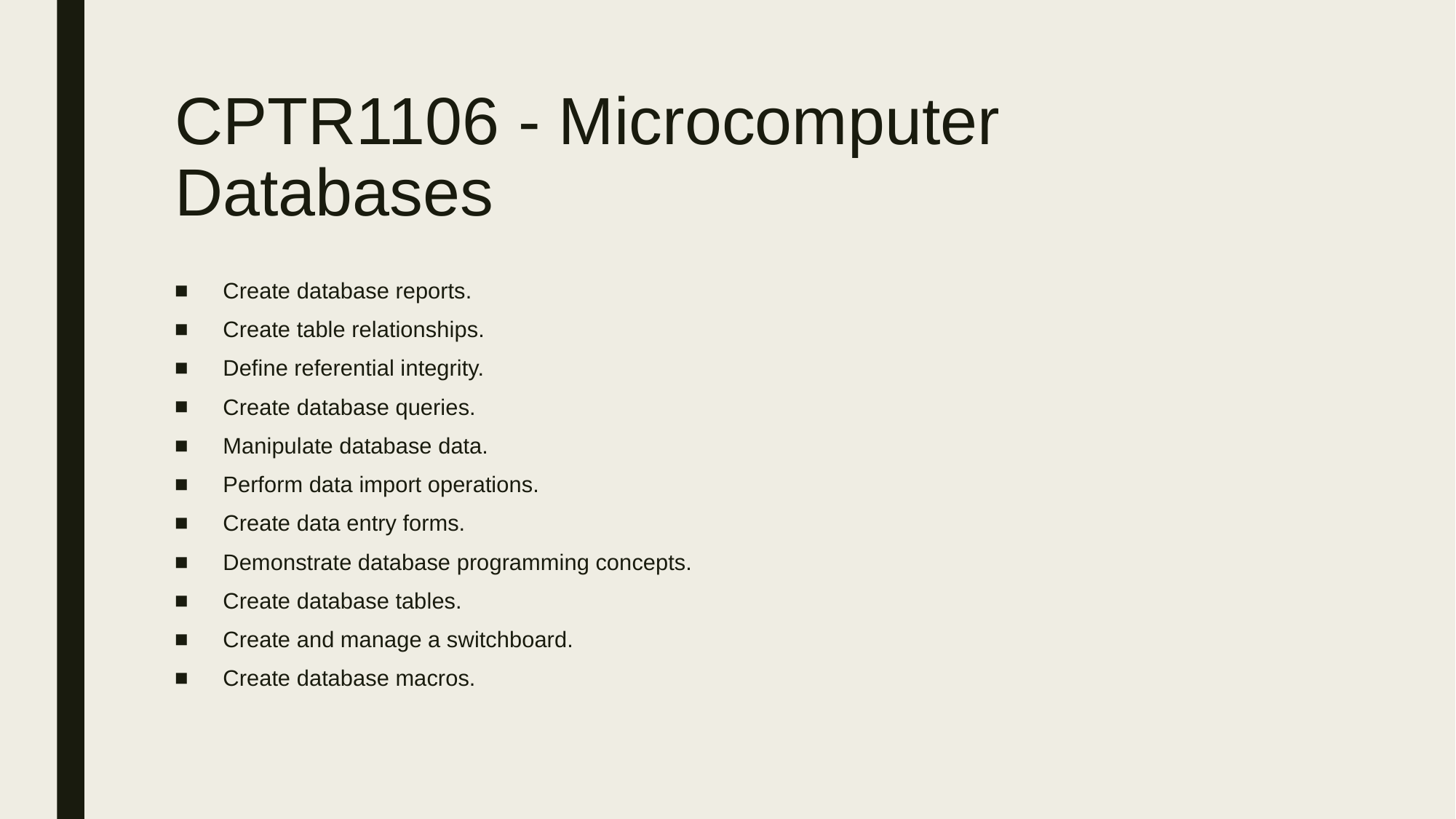

# CPTR1106 - Microcomputer Databases
Create database reports.
Create table relationships.
Define referential integrity.
Create database queries.
Manipulate database data.
Perform data import operations.
Create data entry forms.
Demonstrate database programming concepts.
Create database tables.
Create and manage a switchboard.
Create database macros.